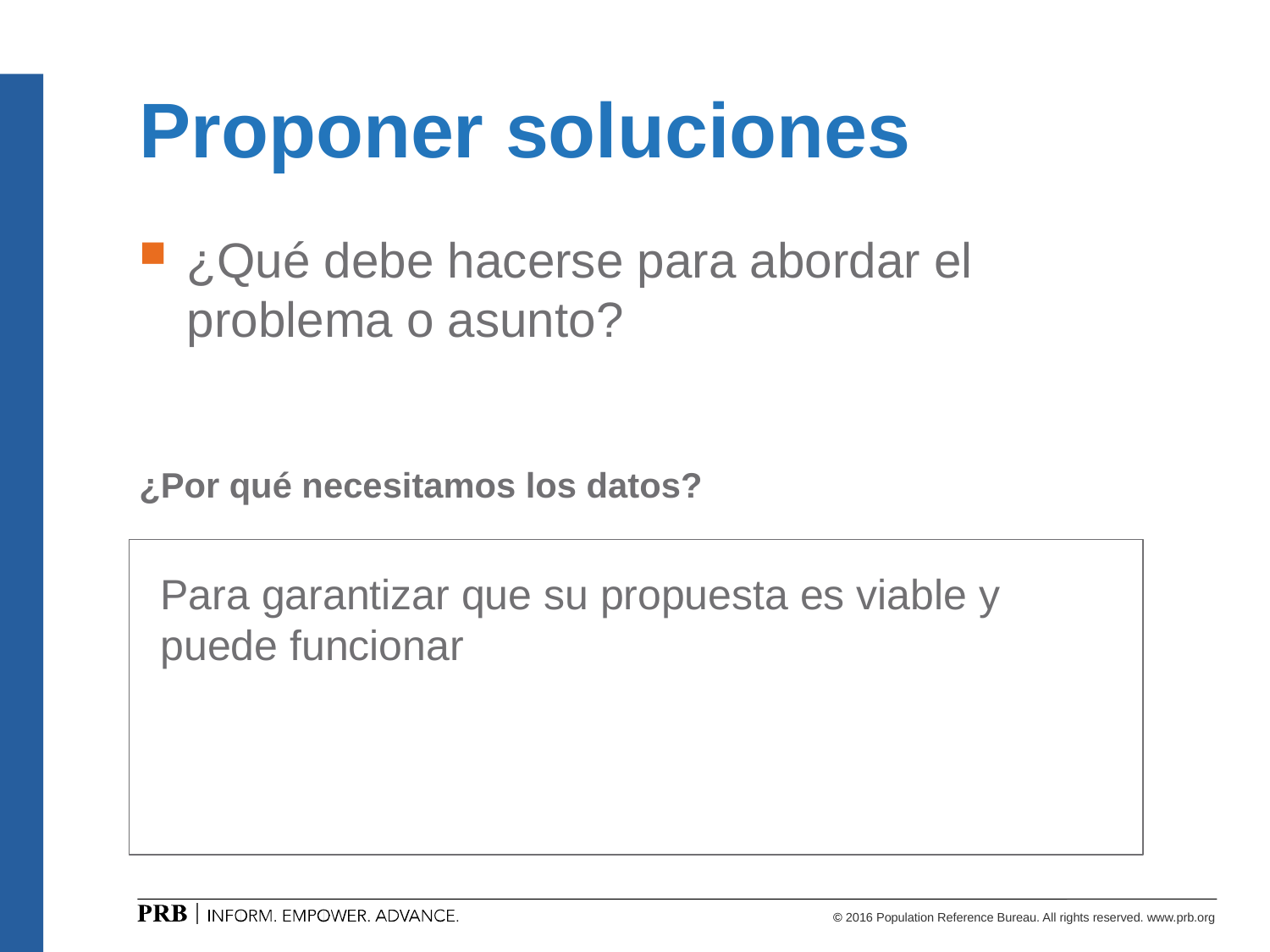

# Proponer soluciones
¿Qué debe hacerse para abordar el problema o asunto?
¿Por qué necesitamos los datos?
Para garantizar que su propuesta es viable y puede funcionar